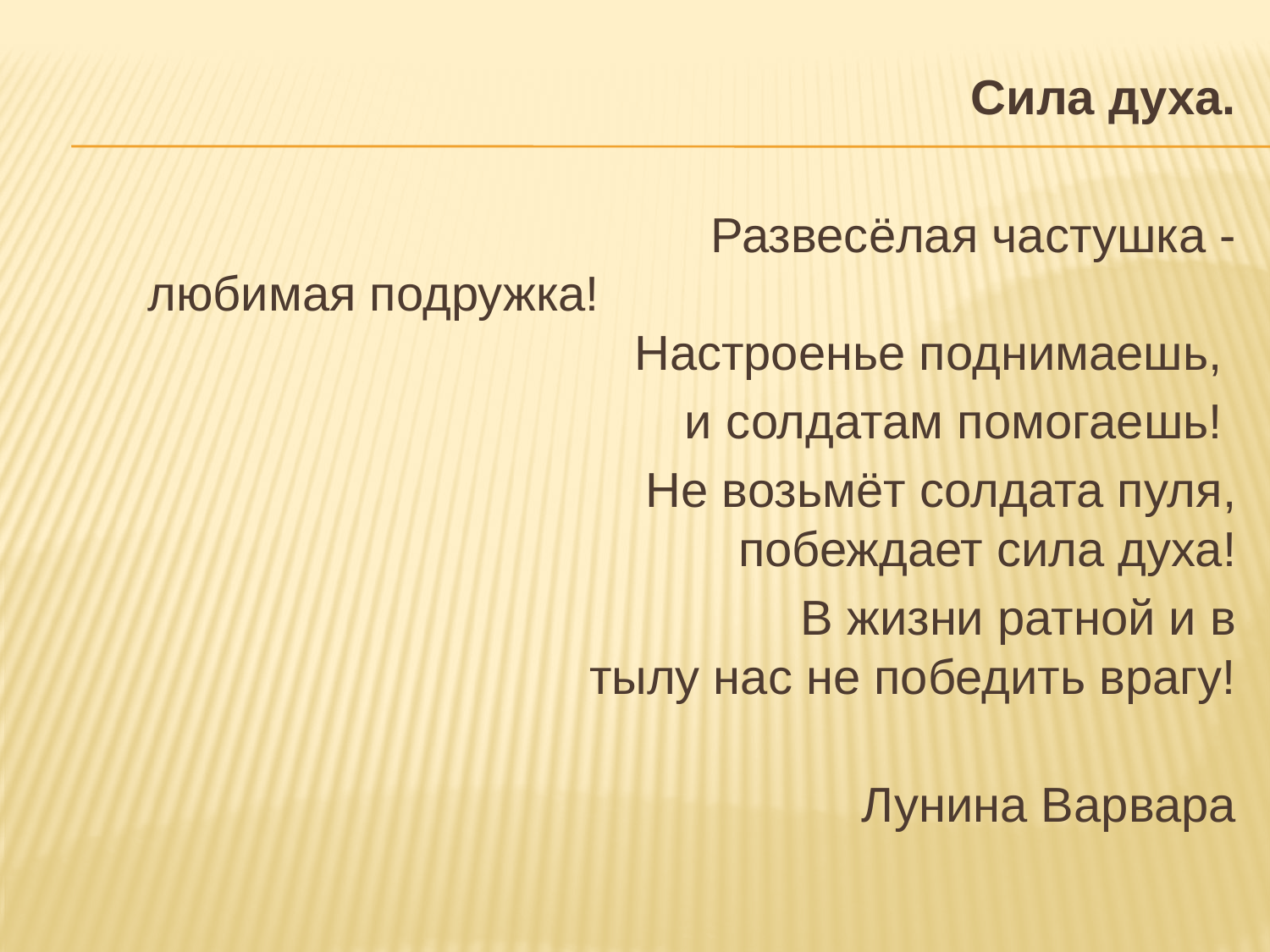

Сила духа.

                                    Развесёлая частушка - любимая подружка!                                                Настроенье поднимаешь,
и солдатам помогаешь!
                                           Не возьмёт солдата пуля, побеждает сила духа!
                                               В жизни ратной и в тылу нас не победить врагу!
                                                                                                  Лунина Варвара

#